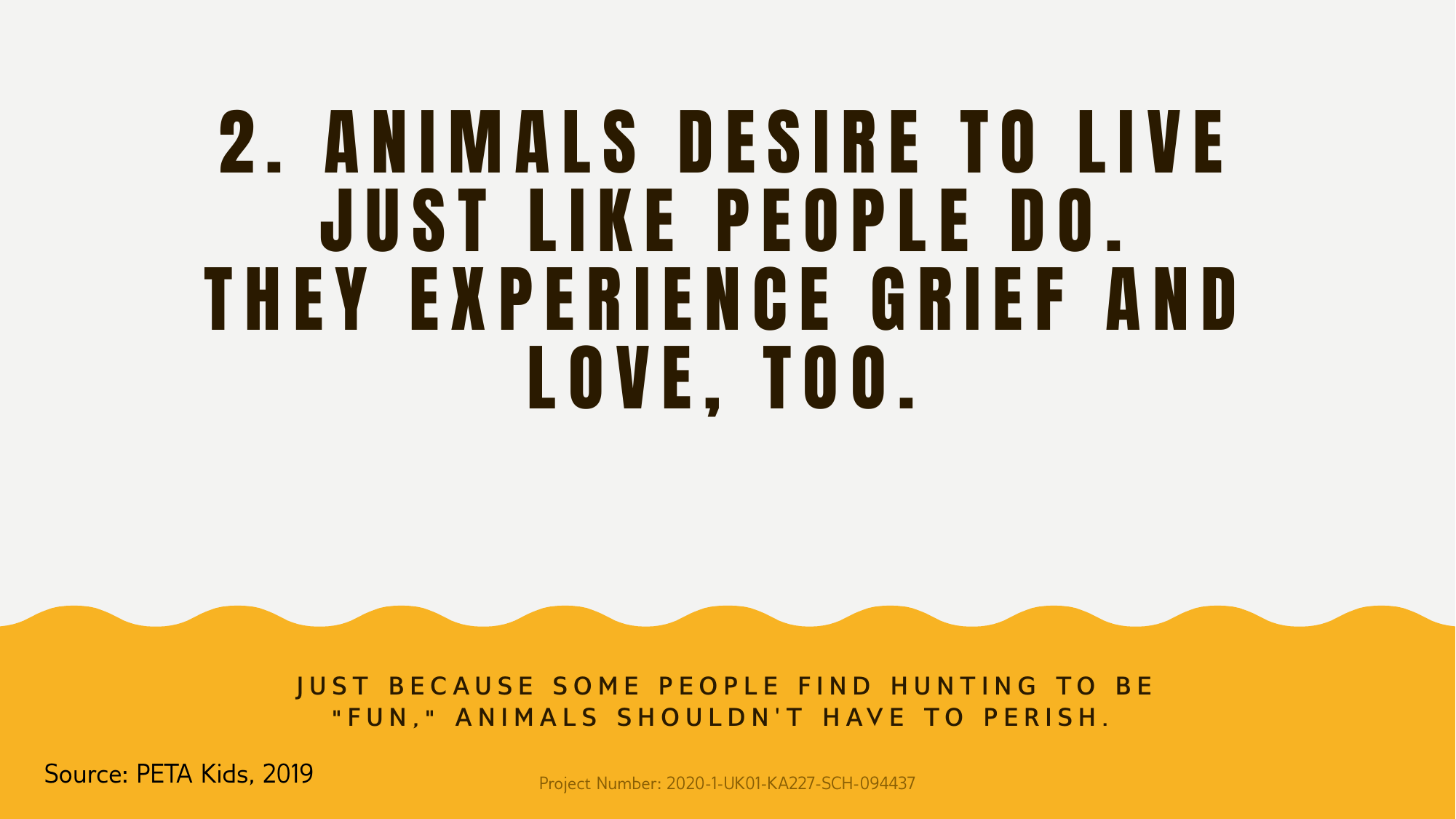

# 2. Animals desire to live just like people do. They experience grief and love, too.

Just because some people find hunting to be "fun," animals shouldn't have to perish.
Source: PETA Kids, 2019
Project Number: 2020-1-UK01-KA227-SCH-094437